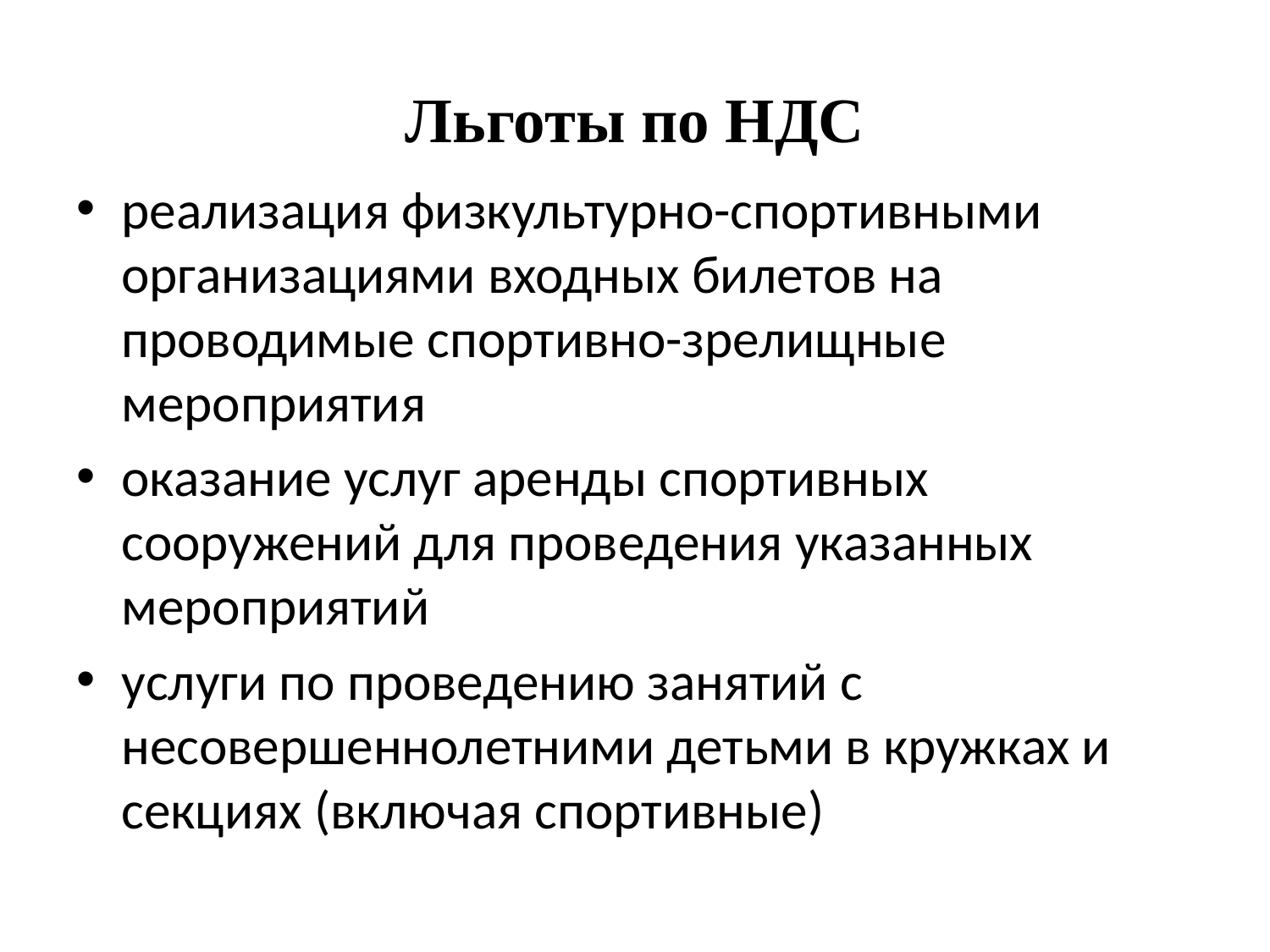

# Льготы по НДС
реализация физкультурно-спортивными организациями входных билетов на проводимые спортивно-зрелищные мероприятия
оказание услуг аренды спортивных сооружений для проведения указанных мероприятий
услуги по проведению занятий с несовершеннолетними детьми в кружках и секциях (включая спортивные)